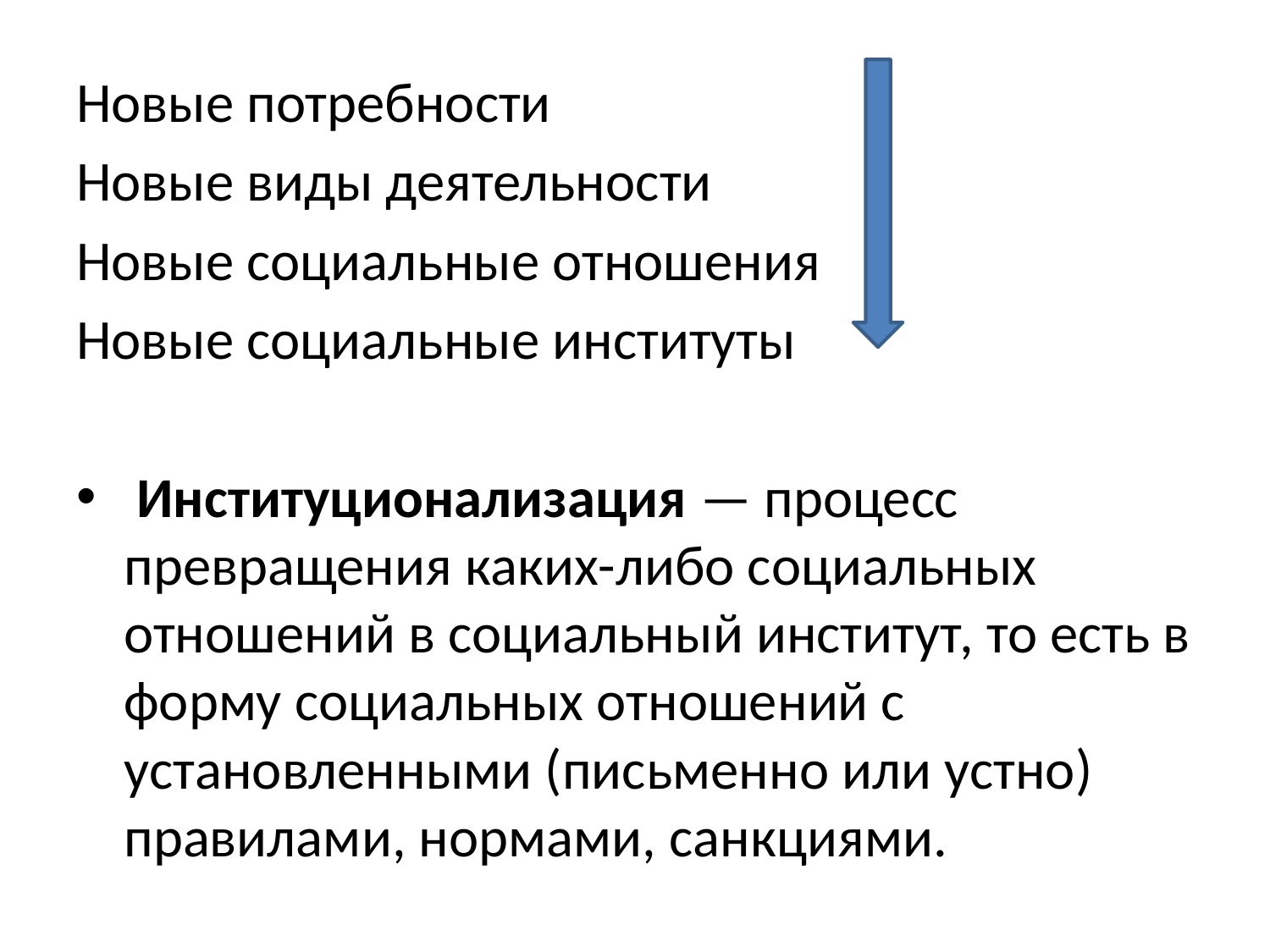

Новые потребности
Новые виды деятельности
Новые социальные отношения
Новые социальные институты

 Институционализация — процесс превращения каких-либо социальных отношений в социальный институт, то есть в форму социальных отношений с установленными (письменно или устно) правилами, нормами, санкциями.